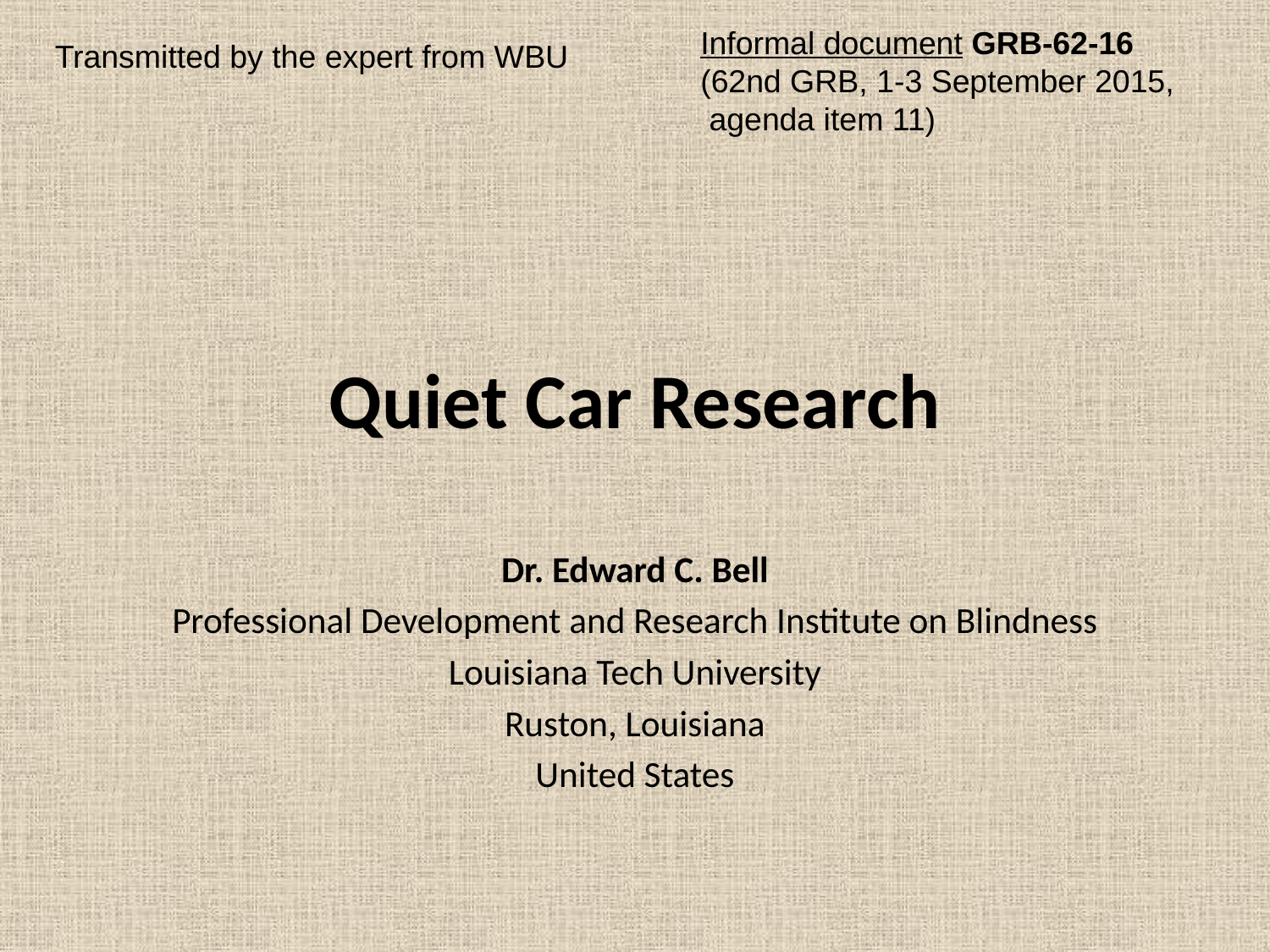

Informal document GRB-62-16
(62nd GRB, 1-3 September 2015,
 agenda item 11)
Transmitted by the expert from WBU
# Quiet Car Research
Dr. Edward C. Bell
Professional Development and Research Institute on Blindness
Louisiana Tech University
Ruston, Louisiana
United States